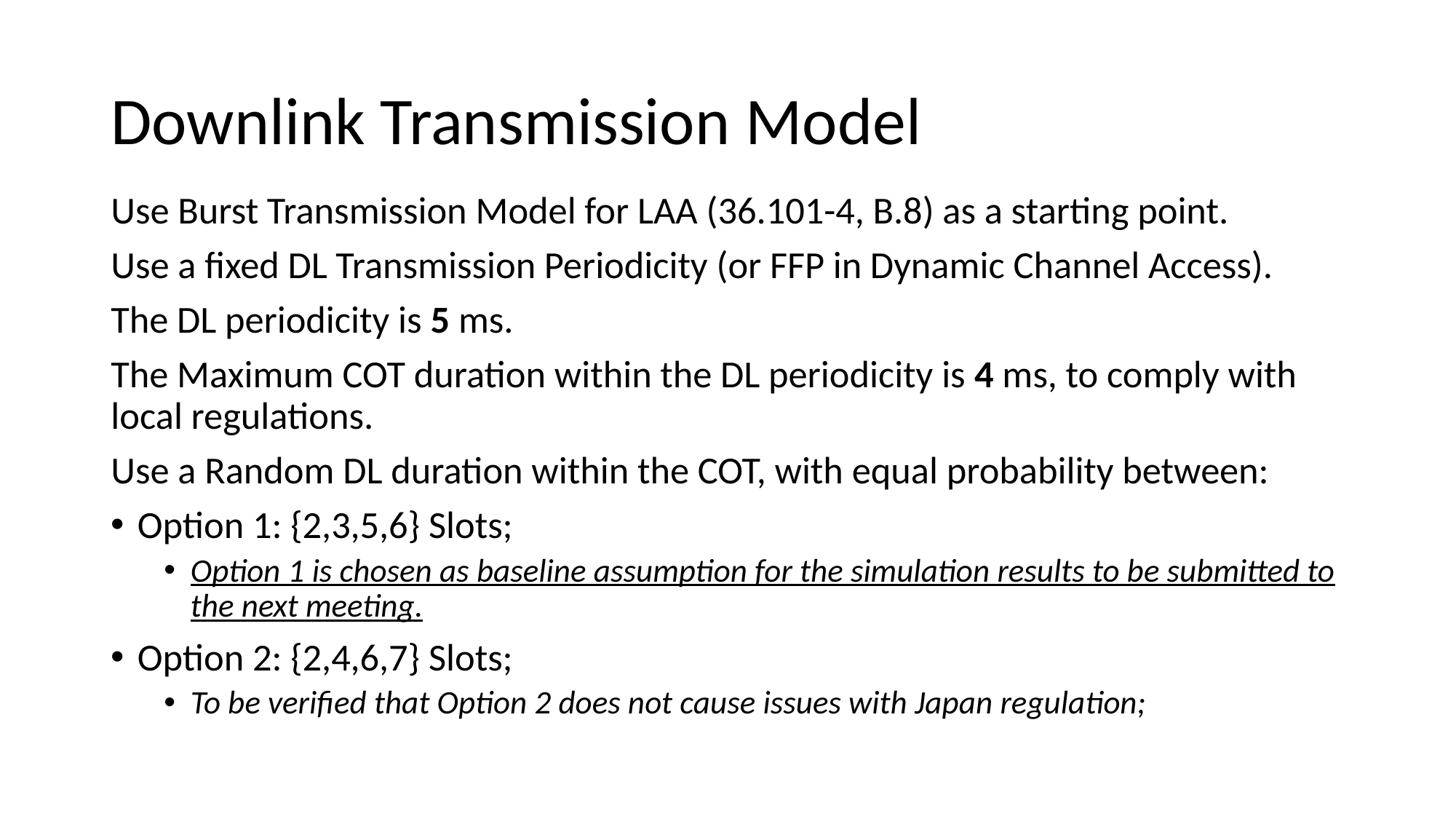

# Downlink Transmission Model
Use Burst Transmission Model for LAA (36.101-4, B.8) as a starting point.
Use a fixed DL Transmission Periodicity (or FFP in Dynamic Channel Access).
The DL periodicity is 5 ms.
The Maximum COT duration within the DL periodicity is 4 ms, to comply with local regulations.
Use a Random DL duration within the COT, with equal probability between:
Option 1: {2,3,5,6} Slots;
Option 1 is chosen as baseline assumption for the simulation results to be submitted to the next meeting.
Option 2: {2,4,6,7} Slots;
To be verified that Option 2 does not cause issues with Japan regulation;